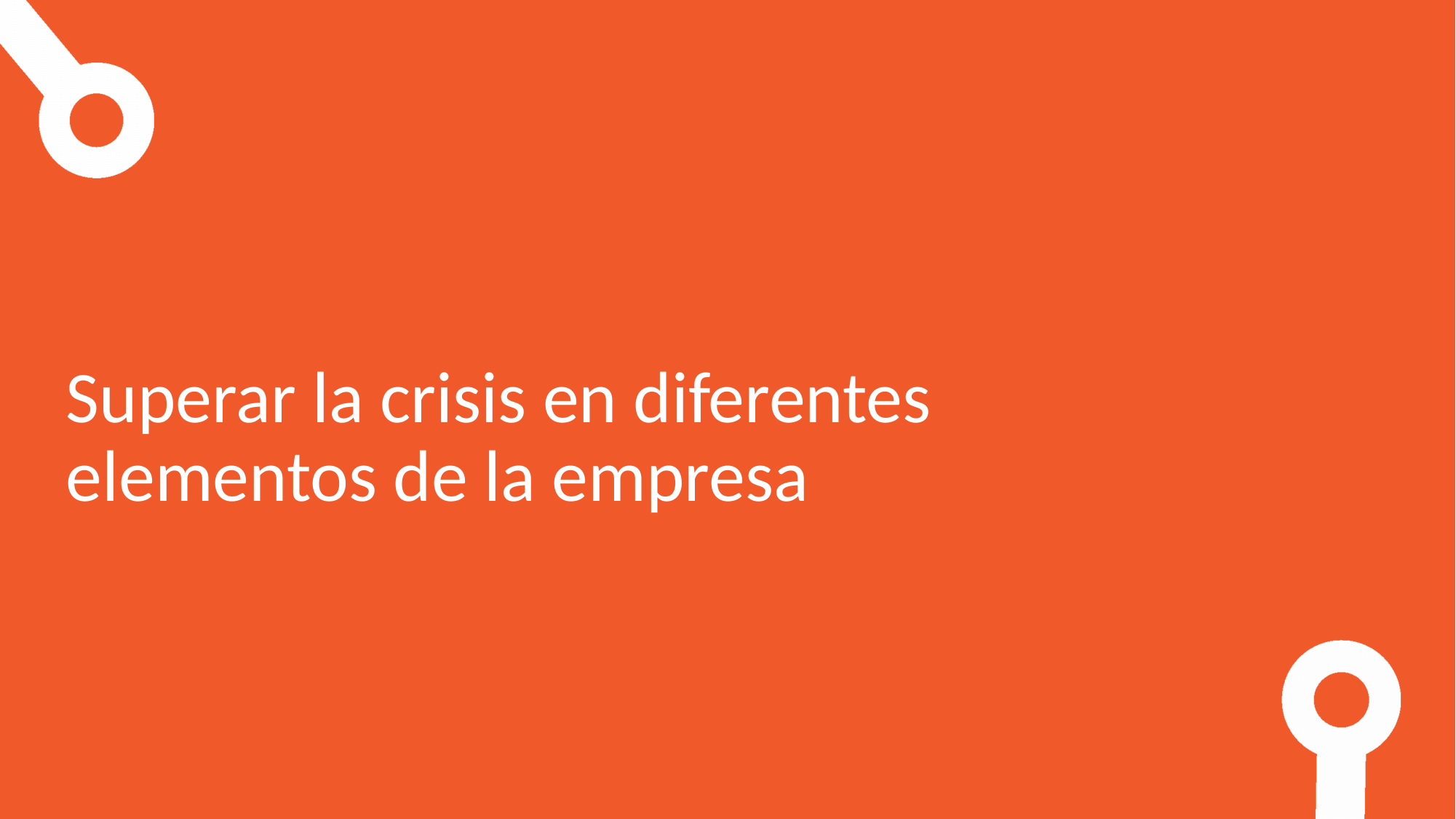

Superar la crisis en diferentes elementos de la empresa